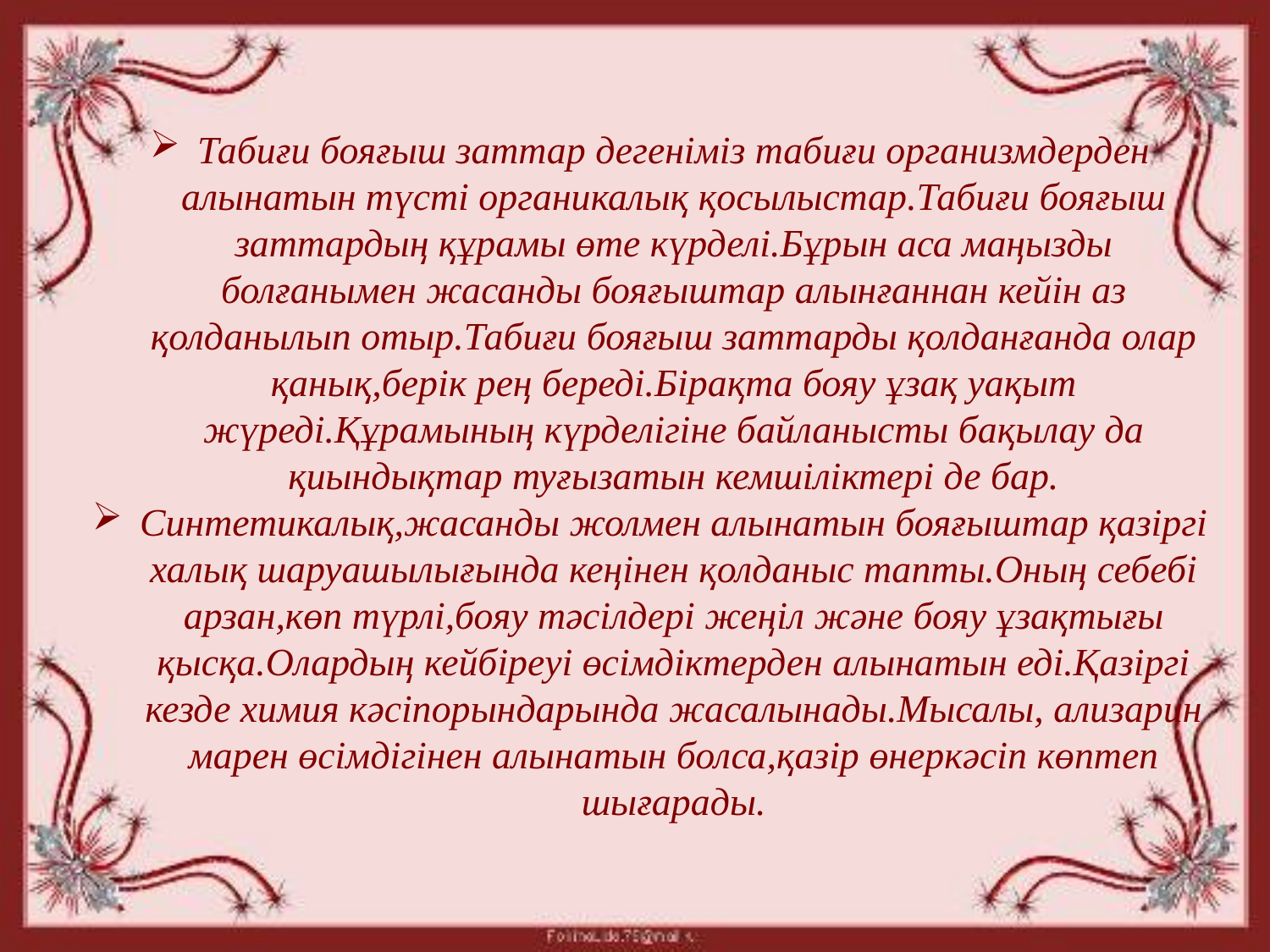

Табиғи бояғыш заттар дегеніміз табиғи организмдерден алынатын түсті органикалық қосылыстар.Табиғи бояғыш заттардың құрамы өте күрделі.Бұрын аса маңызды болғанымен жасанды бояғыштар алынғаннан кейін аз қолданылып отыр.Табиғи бояғыш заттарды қолданғанда олар қанық,берік рең береді.Бірақта бояу ұзақ уақыт жүреді.Құрамының күрделігіне байланысты бақылау да қиындықтар туғызатын кемшіліктері де бар.
Синтетикалық,жасанды жолмен алынатын бояғыштар қазіргі халық шаруашылығында кеңінен қолданыс тапты.Оның себебі арзан,көп түрлі,бояу тәсілдері жеңіл және бояу ұзақтығы қысқа.Олардың кейбіреуі өсімдіктерден алынатын еді.Қазіргі кезде химия кәсіпорындарында жасалынады.Мысалы, ализарин марен өсімдігінен алынатын болса,қазір өнеркәсіп көптеп шығарады.